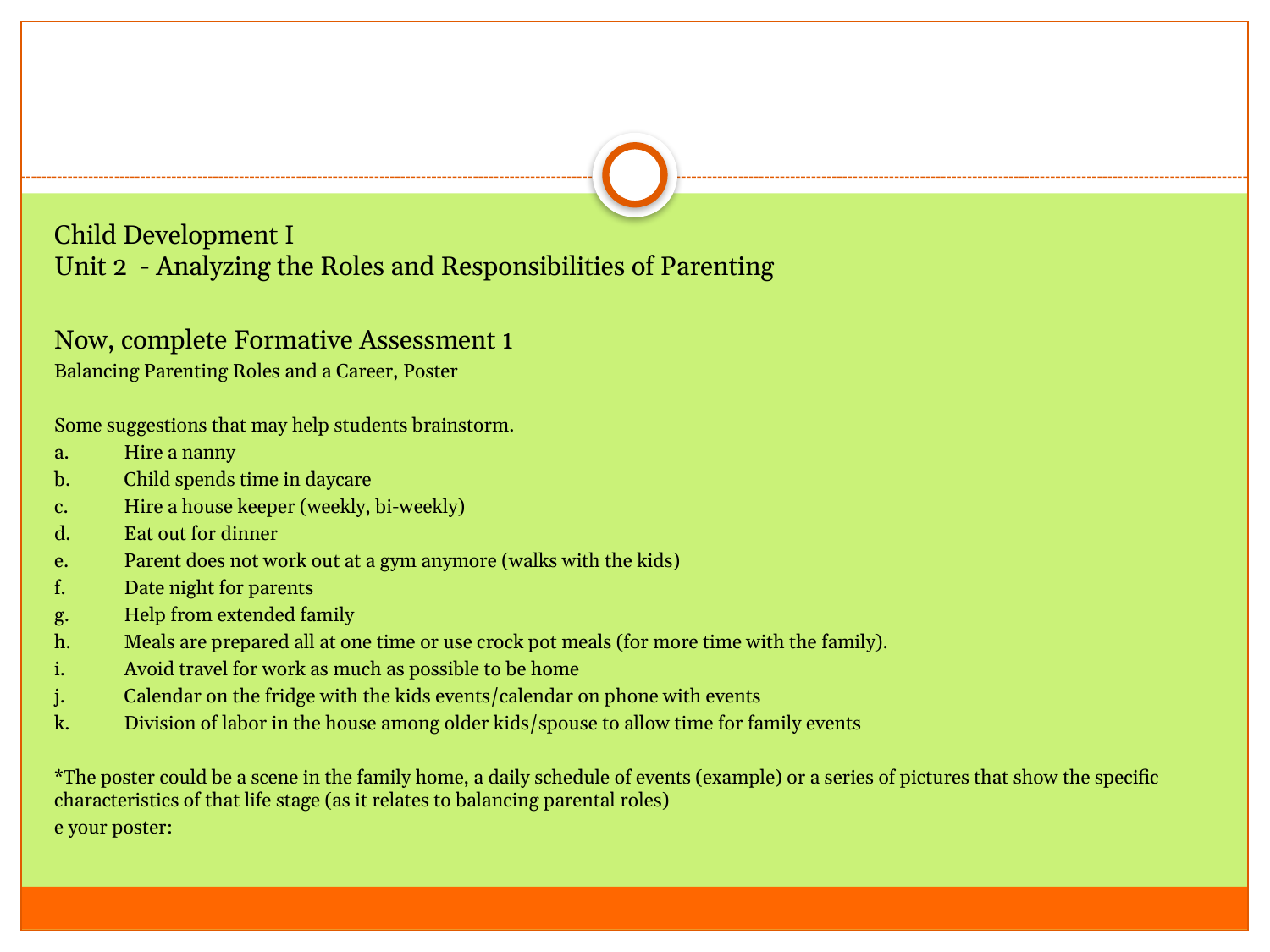

#
Child Development I
Unit 2  - Analyzing the Roles and Responsibilities of Parenting

Now, complete Formative Assessment 1
Balancing Parenting Roles and a Career, Poster

Some suggestions that may help students brainstorm.
a.	Hire a nanny
b.	Child spends time in daycare
c.	Hire a house keeper (weekly, bi-weekly)
d.	Eat out for dinner
e.	Parent does not work out at a gym anymore (walks with the kids)
f.	Date night for parents
g.	Help from extended family
h.	Meals are prepared all at one time or use crock pot meals (for more time with the family).
i.	Avoid travel for work as much as possible to be home
j.	Calendar on the fridge with the kids events/calendar on phone with events
k.	Division of labor in the house among older kids/spouse to allow time for family events

*The poster could be a scene in the family home, a daily schedule of events (example) or a series of pictures that show the specific characteristics of that life stage (as it relates to balancing parental roles)
e your poster: